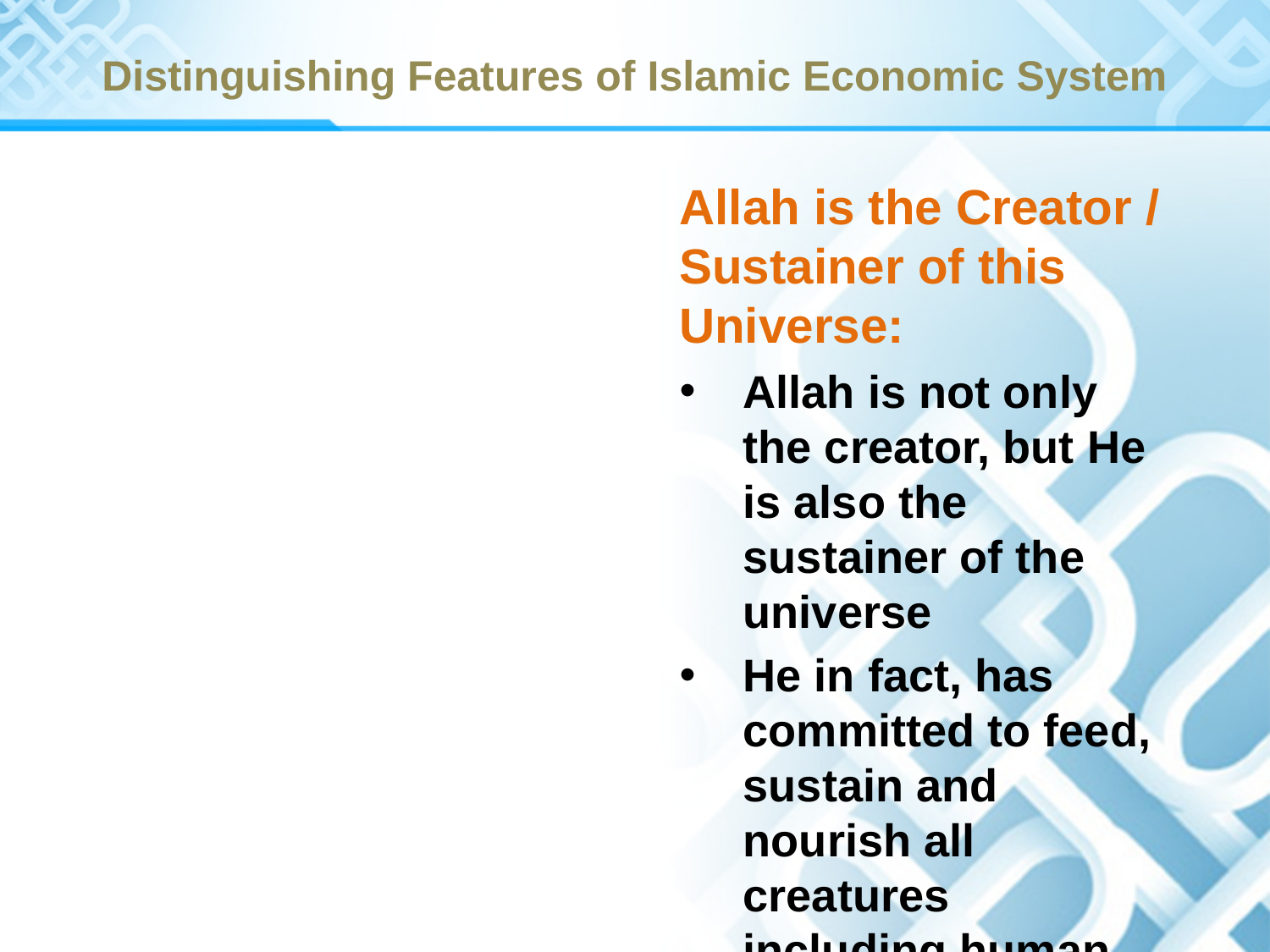

Distinguishing Features of Islamic Economic System
Allah is the Creator / Sustainer of this Universe:
Allah is not only the creator, but He is also the sustainer of the universe
He in fact, has committed to feed, sustain and nourish all creatures including human beings